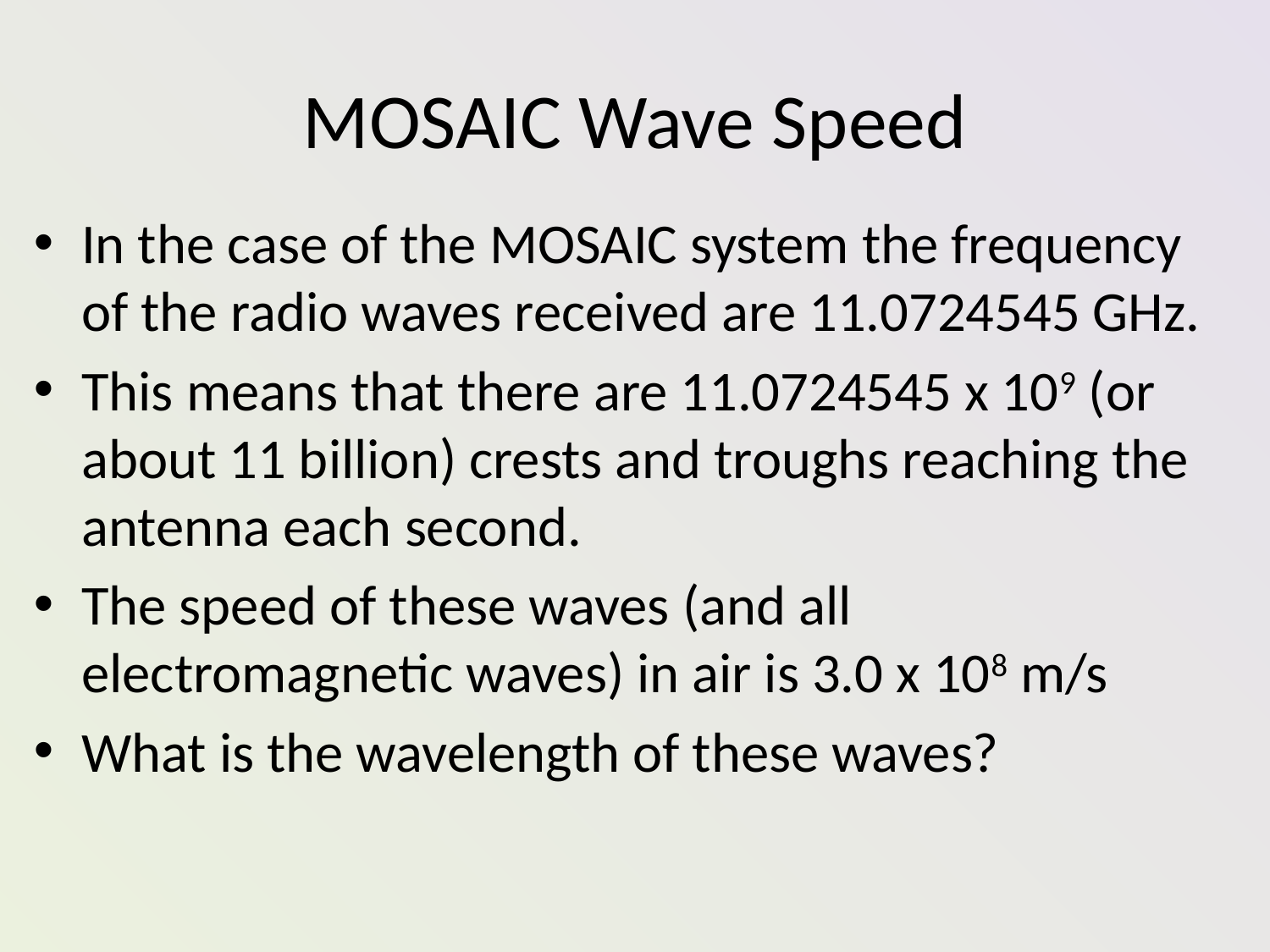

# MOSAIC Wave Speed
In the case of the MOSAIC system the frequency of the radio waves received are 11.0724545 GHz.
This means that there are 11.0724545 x 109 (or about 11 billion) crests and troughs reaching the antenna each second.
The speed of these waves (and all electromagnetic waves) in air is 3.0 x 108 m/s
What is the wavelength of these waves?